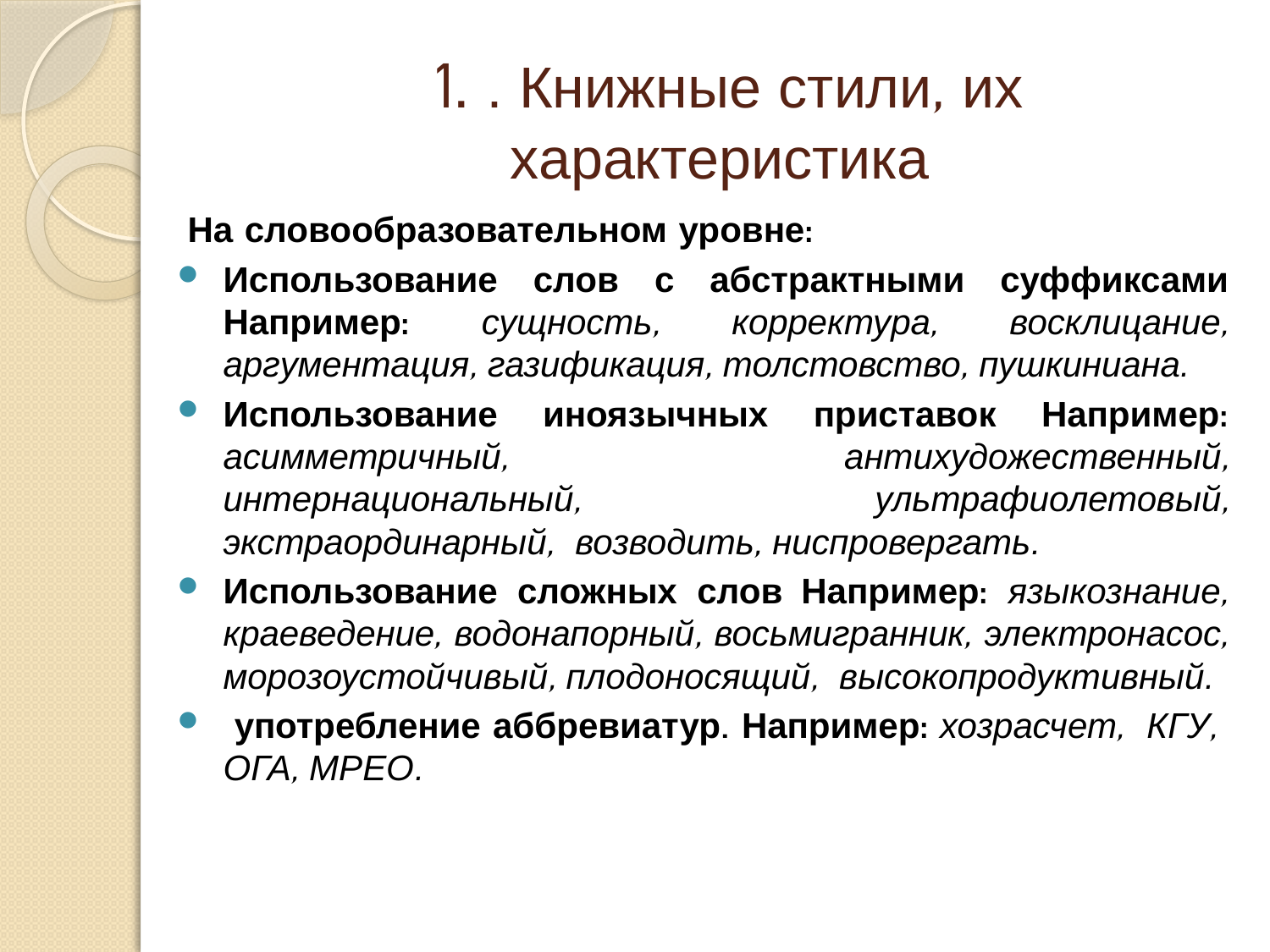

# 1. . Книжные стили, их характеристика
На словообразовательном уровне:
Использование слов с абстрактными суффиксами Например: сущность, корректура, восклицание, аргументация, газификация, толстовство, пушкиниана.
Использование иноязычных приставок Например: асимметричный, антихудожественный, интернациональный, ультрафиолетовый, экстраординарный,  возводить, ниспровергать.
Использование сложных слов Например: языкознание, краеведение, водонапорный, восьмигранник, электронасос, морозоустойчивый, плодоносящий,  высокопродуктивный.
 употребление аббревиатур. Например: хозрасчет,  КГУ,  ОГА, МРЕО.